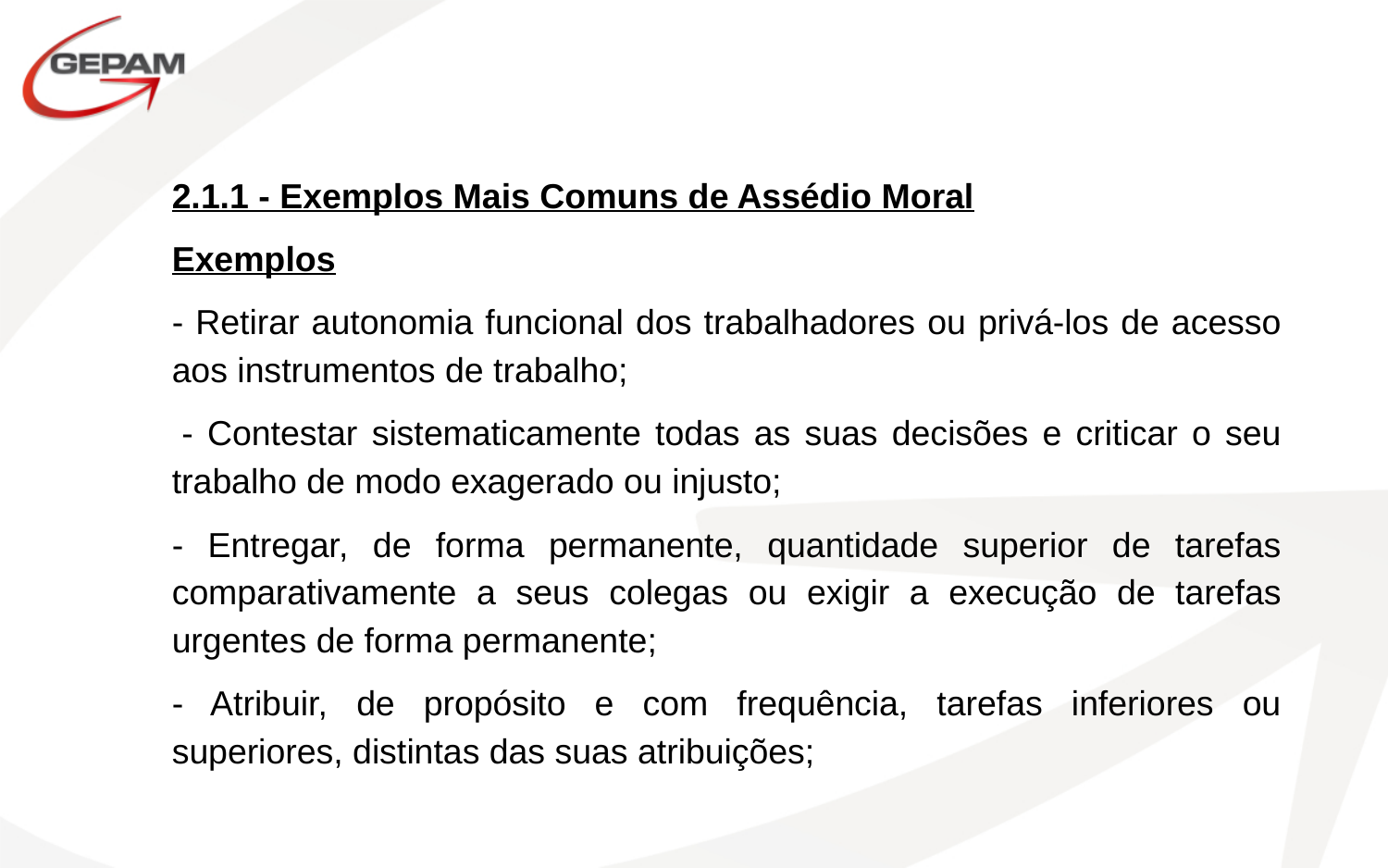

2.1.1 - Exemplos Mais Comuns de Assédio Moral
Exemplos
- Retirar autonomia funcional dos trabalhadores ou privá-los de acesso aos instrumentos de trabalho;
 - Contestar sistematicamente todas as suas decisões e criticar o seu trabalho de modo exagerado ou injusto;
- Entregar, de forma permanente, quantidade superior de tarefas comparativamente a seus colegas ou exigir a execução de tarefas urgentes de forma permanente;
- Atribuir, de propósito e com frequência, tarefas inferiores ou superiores, distintas das suas atribuições;